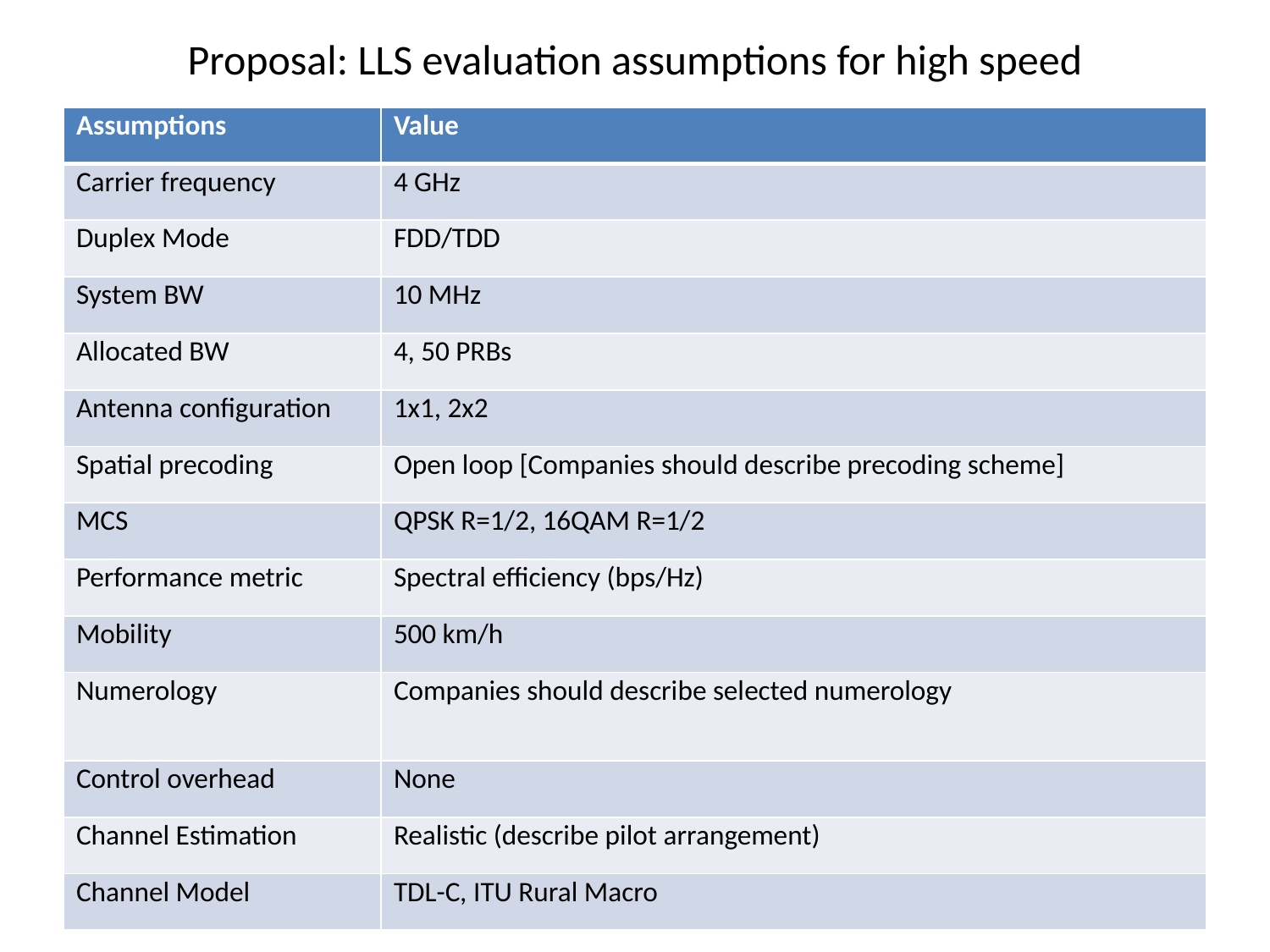

# Proposal: LLS evaluation assumptions for high speed
| Assumptions | Value |
| --- | --- |
| Carrier frequency | 4 GHz |
| Duplex Mode | FDD/TDD |
| System BW | 10 MHz |
| Allocated BW | 4, 50 PRBs |
| Antenna configuration | 1x1, 2x2 |
| Spatial precoding | Open loop [Companies should describe precoding scheme] |
| MCS | QPSK R=1/2, 16QAM R=1/2 |
| Performance metric | Spectral efficiency (bps/Hz) |
| Mobility | 500 km/h |
| Numerology | Companies should describe selected numerology |
| Control overhead | None |
| Channel Estimation | Realistic (describe pilot arrangement) |
| Channel Model | TDL-C, ITU Rural Macro |